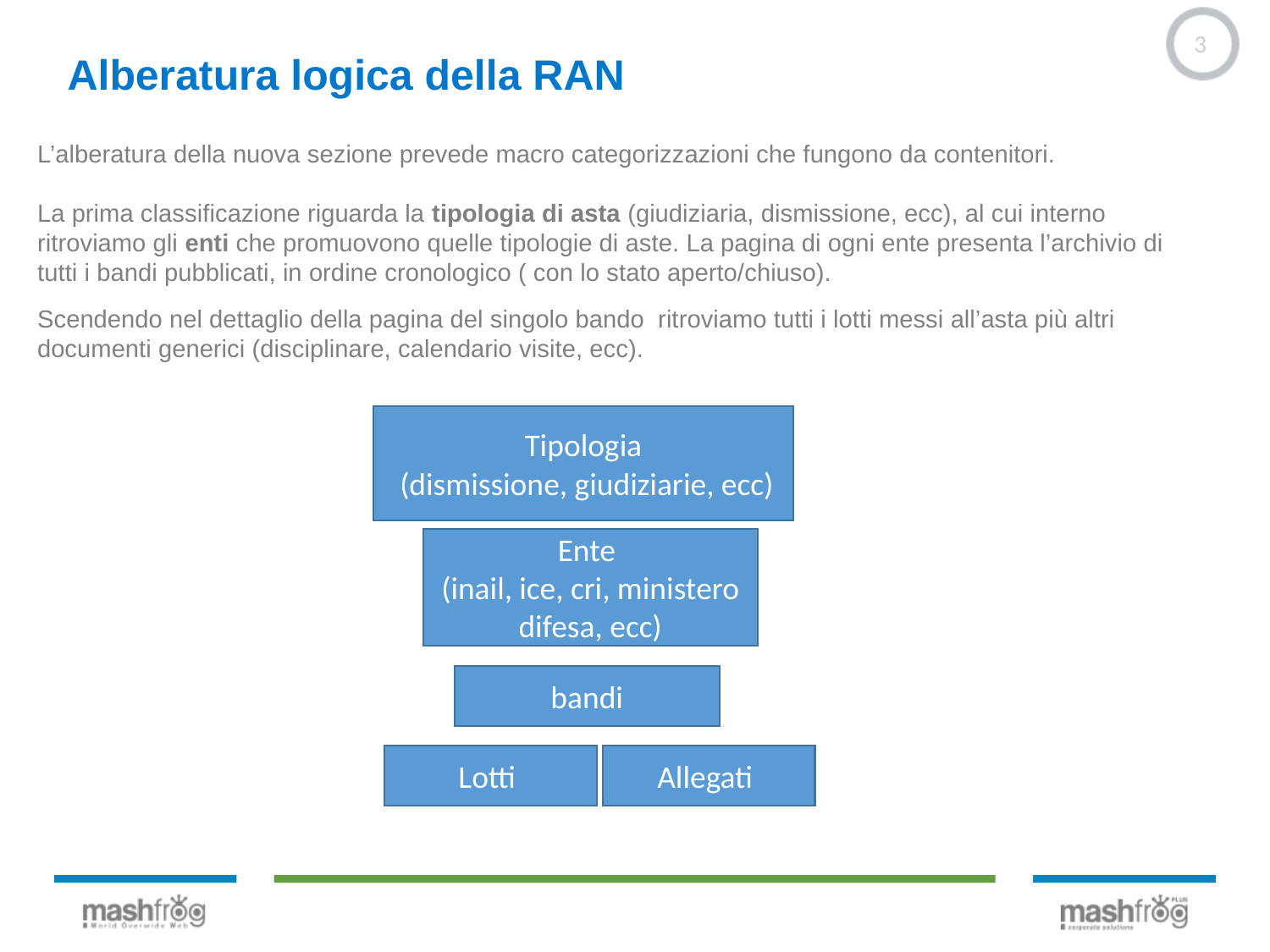

3
Alberatura logica della RAN
L’alberatura della nuova sezione prevede macro categorizzazioni che fungono da contenitori.
La prima classificazione riguarda la tipologia di asta (giudiziaria, dismissione, ecc), al cui interno ritroviamo gli enti che promuovono quelle tipologie di aste. La pagina di ogni ente presenta l’archivio di tutti i bandi pubblicati, in ordine cronologico ( con lo stato aperto/chiuso).
Scendendo nel dettaglio della pagina del singolo bando  ritroviamo tutti i lotti messi all’asta più altri documenti generici (disciplinare, calendario visite, ecc).

Tipologia
 (dismissione, giudiziarie, ecc)
Ente
(inail, ice, cri, ministero difesa, ecc)
bandi
Lotti
Allegati